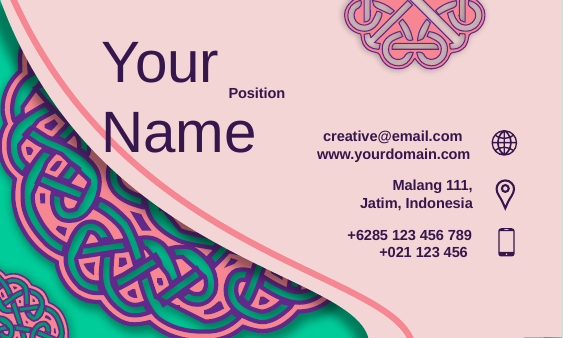

Your Name
 Position
creative@email.com
www.yourdomain.com

Malang 111,
 Jatim, Indonesia

+6285 123 456 789
+021 123 456